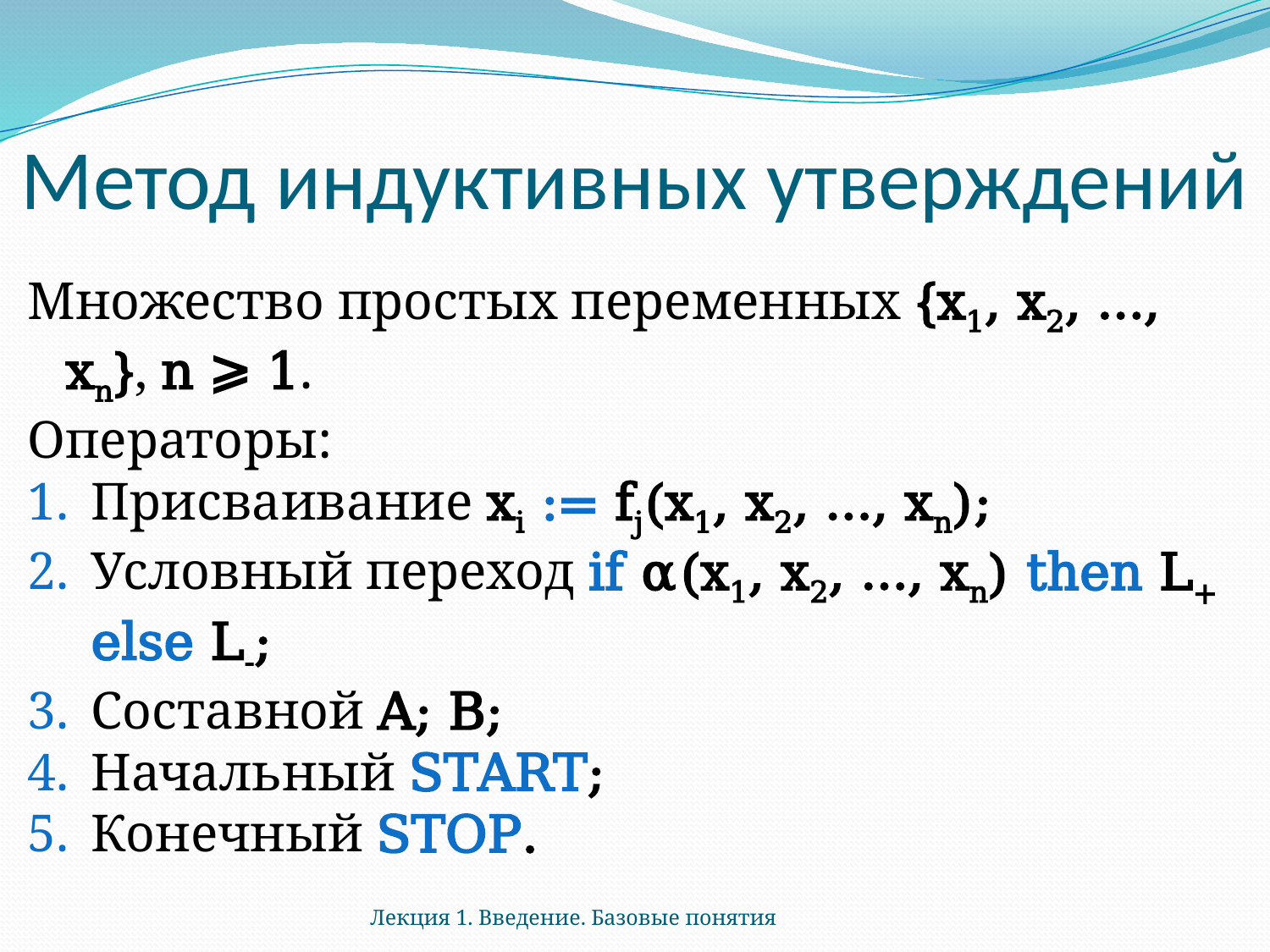

# Метод индуктивных утверждений
Множество простых переменных {x1, x2, …, xn}, n ⩾ 1.
Операторы:
Присваивание xi := fj(x1, x2, …, xn);
Условный переход if α(x1, x2, …, xn) then L+ else L-;
Составной A; B;
Начальный START;
Конечный STOP.
Лекция 1. Введение. Базовые понятия